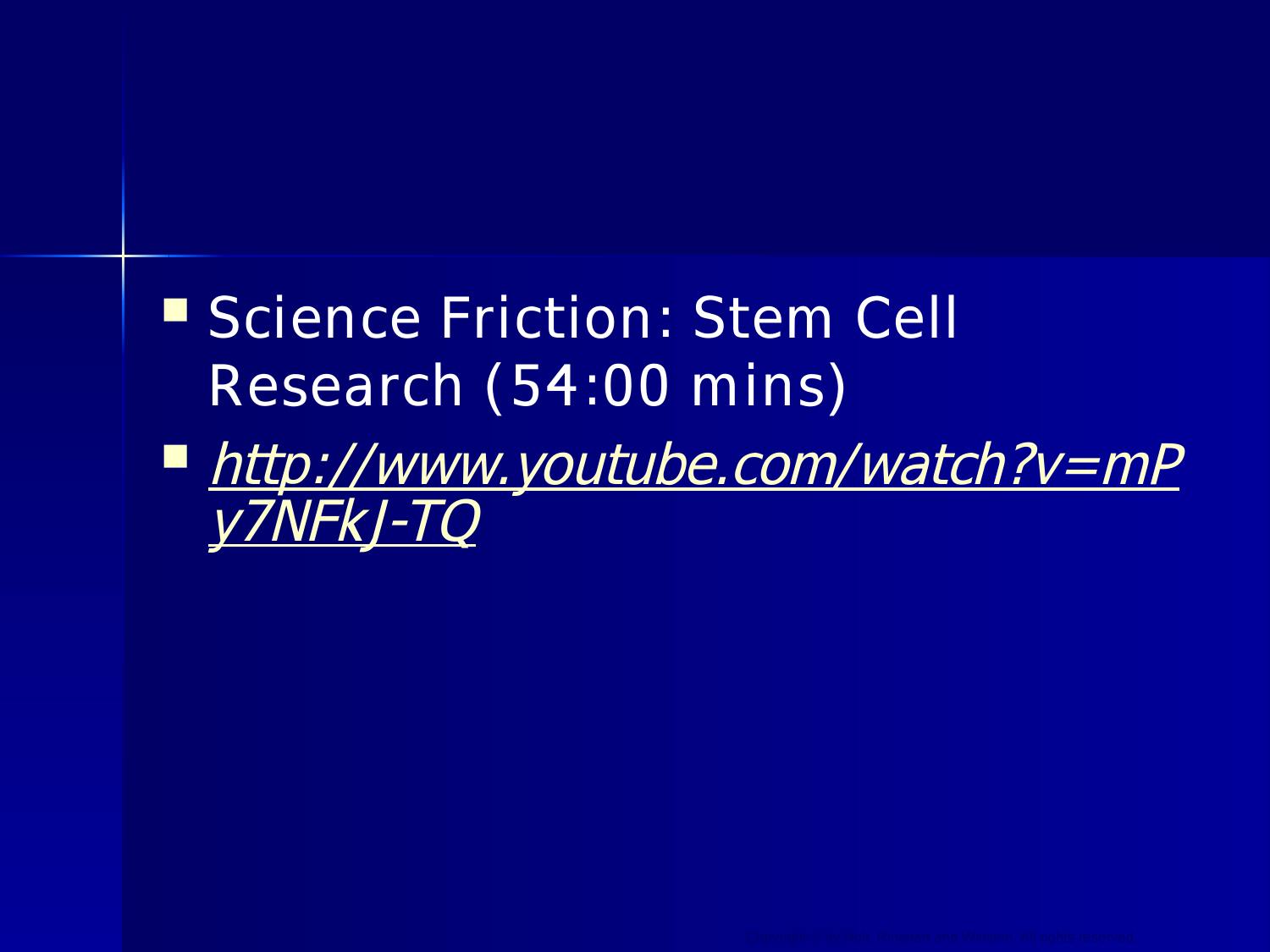

#
Science Friction: Stem Cell Research (54:00 mins)
http://www.youtube.com/watch?v=mPy7NFkJ-TQ